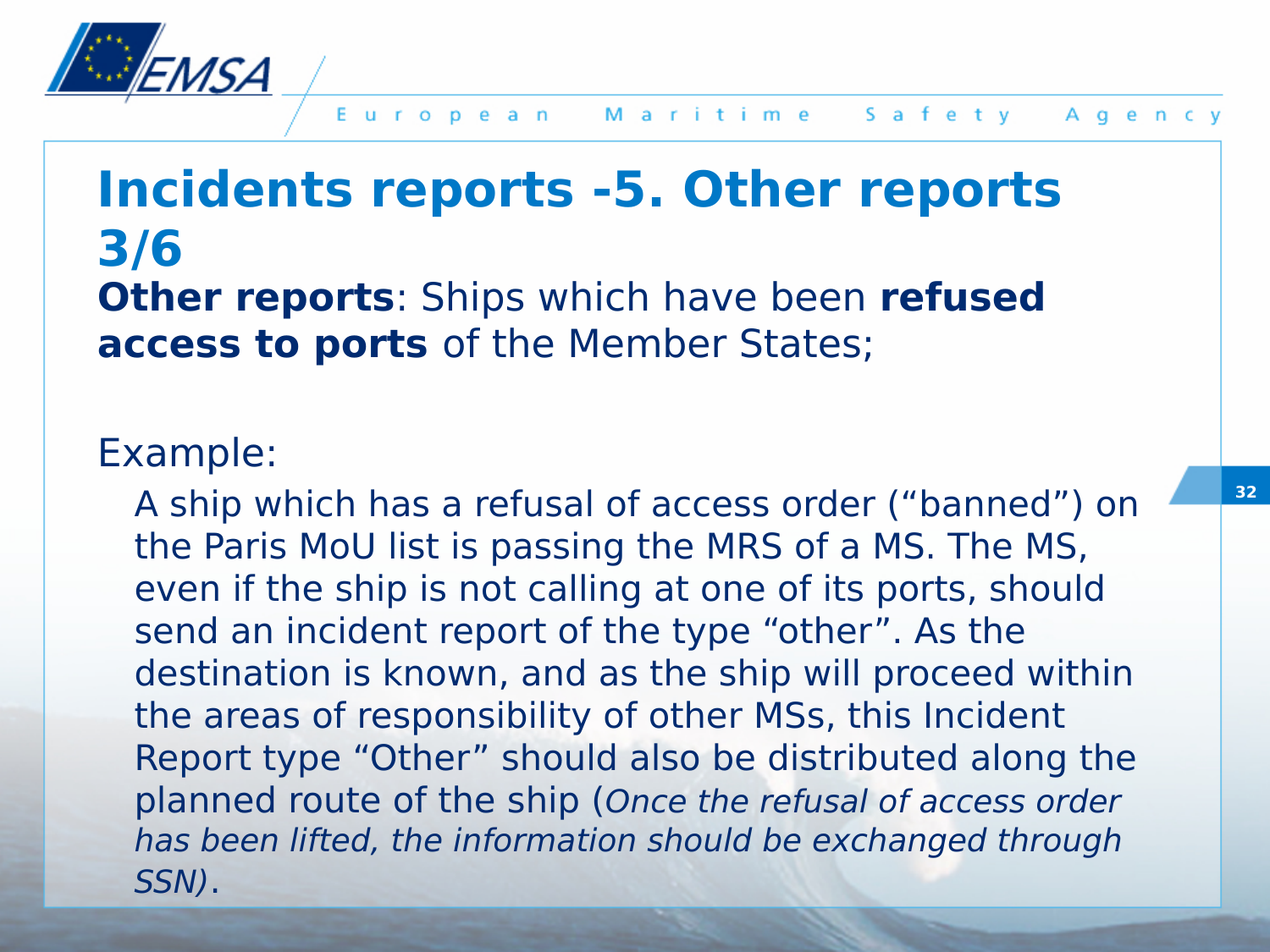

# Incidents reports -5. Other reports 3/6
Other reports: Ships which have been refused access to ports of the Member States;

Example:
A ship which has a refusal of access order (“banned”) on the Paris MoU list is passing the MRS of a MS. The MS, even if the ship is not calling at one of its ports, should send an incident report of the type “other”. As the destination is known, and as the ship will proceed within the areas of responsibility of other MSs, this Incident Report type “Other” should also be distributed along the planned route of the ship (Once the refusal of access order has been lifted, the information should be exchanged through SSN).
32